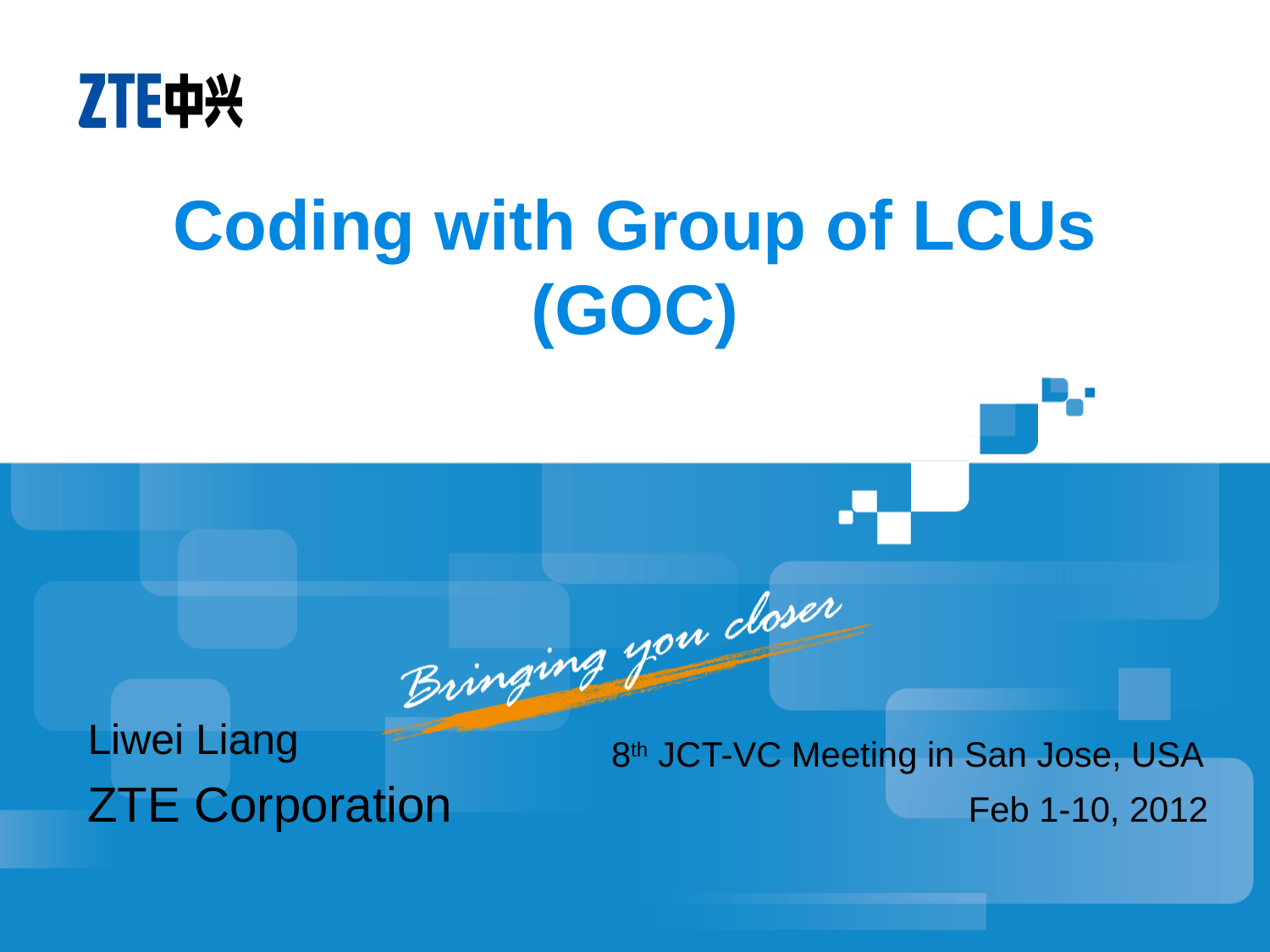

# Coding with Group of LCUs (GOC)
Liwei Liang
ZTE Corporation

8th JCT-VC Meeting in San Jose, USA
Feb 1-10, 2012